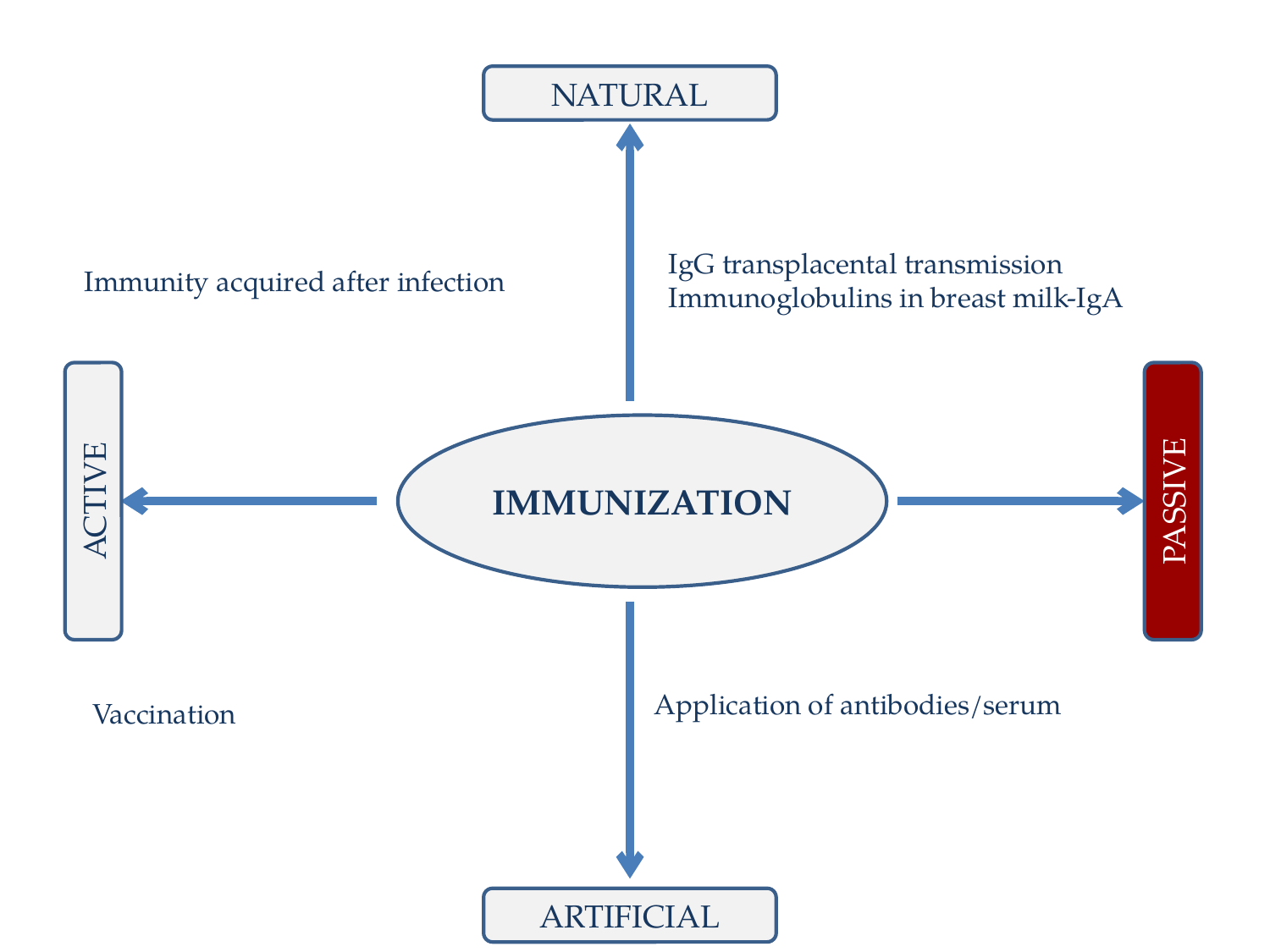

NATURAL
IMMUNIZATION
ACTIVE
PASSIVE
ARTIFICIAL
IgG transplacental transmission Immunoglobulins in breast milk-IgA
Immunity acquired after infection
Application of antibodies/serum
Vaccination